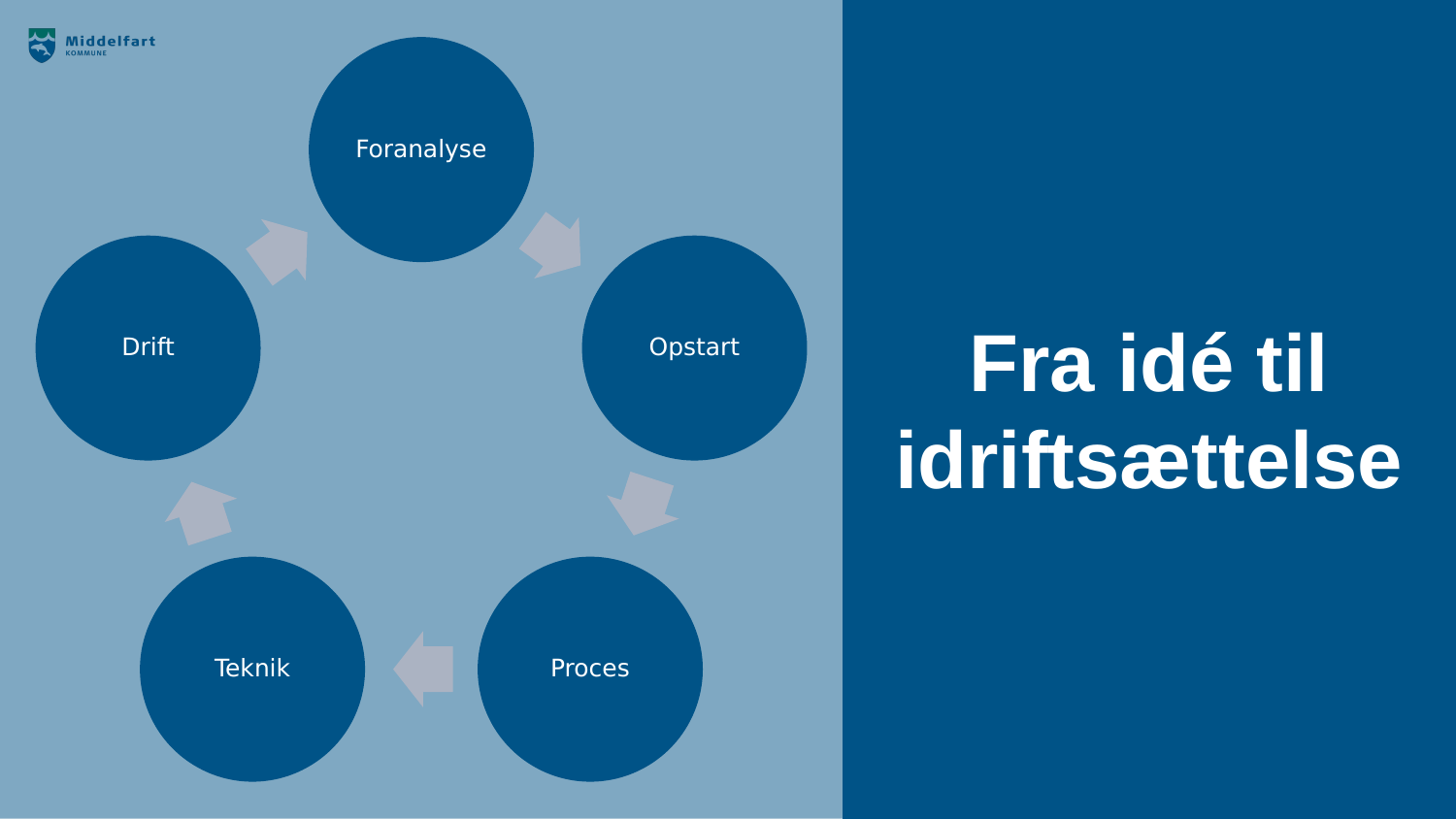

Foranalyse

Opstart

Proces

Teknik

Drift

Fra idé til idriftsættelse